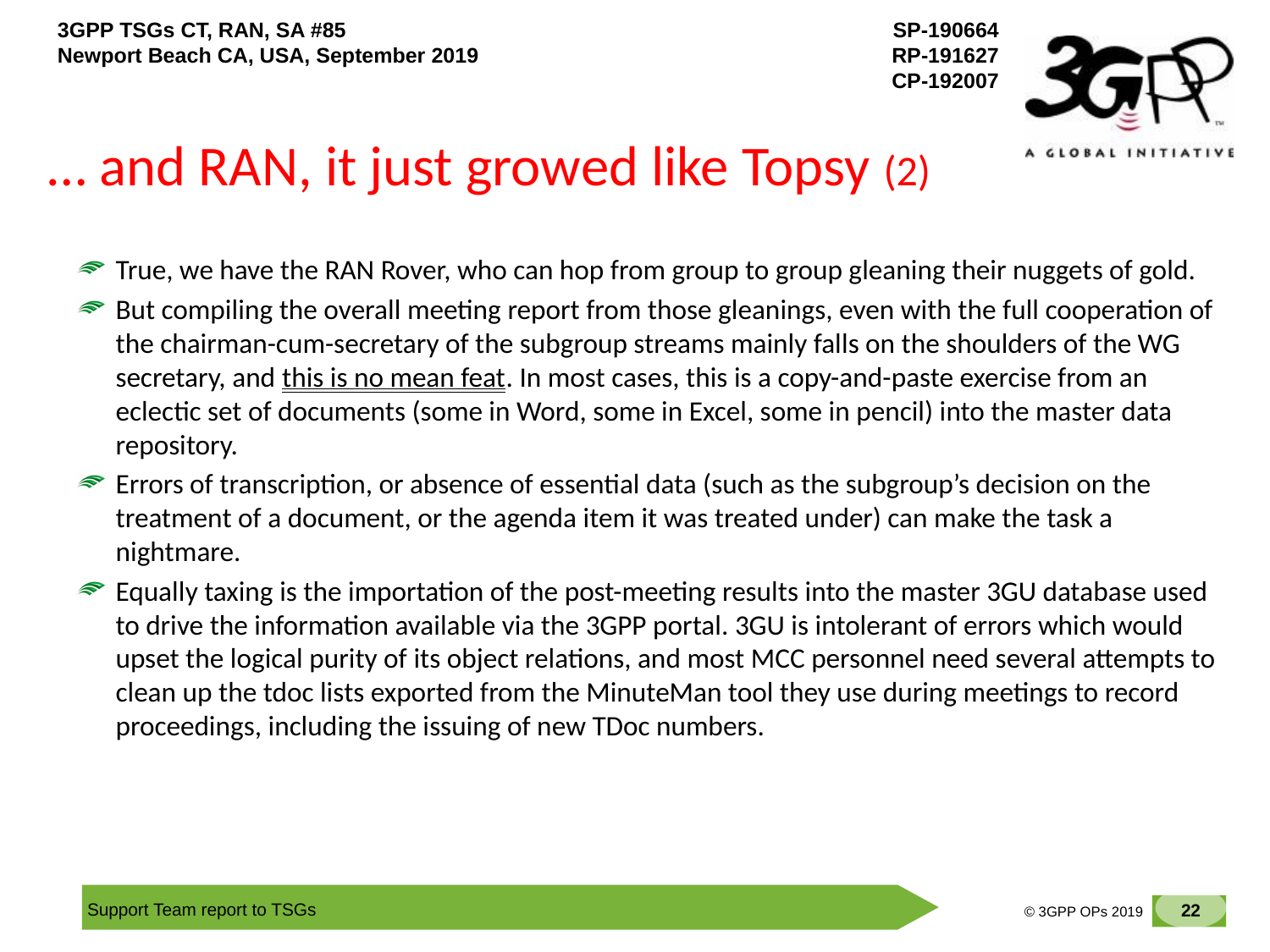

# … and RAN, it just growed like Topsy (2)
True, we have the RAN Rover, who can hop from group to group gleaning their nuggets of gold.
But compiling the overall meeting report from those gleanings, even with the full cooperation of the chairman-cum-secretary of the subgroup streams mainly falls on the shoulders of the WG secretary, and this is no mean feat. In most cases, this is a copy-and-paste exercise from an eclectic set of documents (some in Word, some in Excel, some in pencil) into the master data repository.
Errors of transcription, or absence of essential data (such as the subgroup’s decision on the treatment of a document, or the agenda item it was treated under) can make the task a nightmare.
Equally taxing is the importation of the post-meeting results into the master 3GU database used to drive the information available via the 3GPP portal. 3GU is intolerant of errors which would upset the logical purity of its object relations, and most MCC personnel need several attempts to clean up the tdoc lists exported from the MinuteMan tool they use during meetings to record proceedings, including the issuing of new TDoc numbers.

22